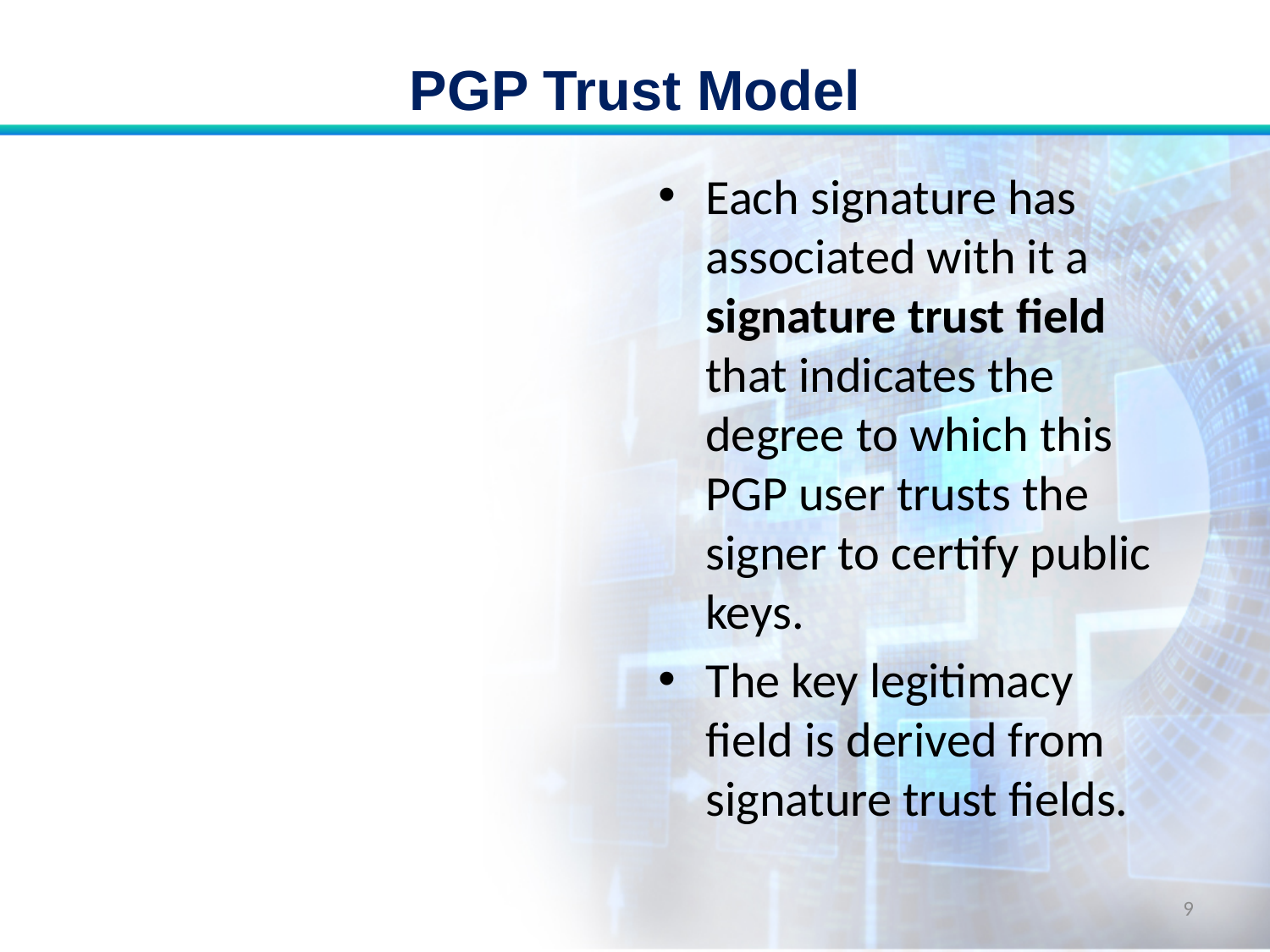

# PGP Trust Model
Each signature has associated with it a signature trust field that indicates the degree to which this PGP user trusts the signer to certify public keys.
The key legitimacy field is derived from signature trust fields.

9